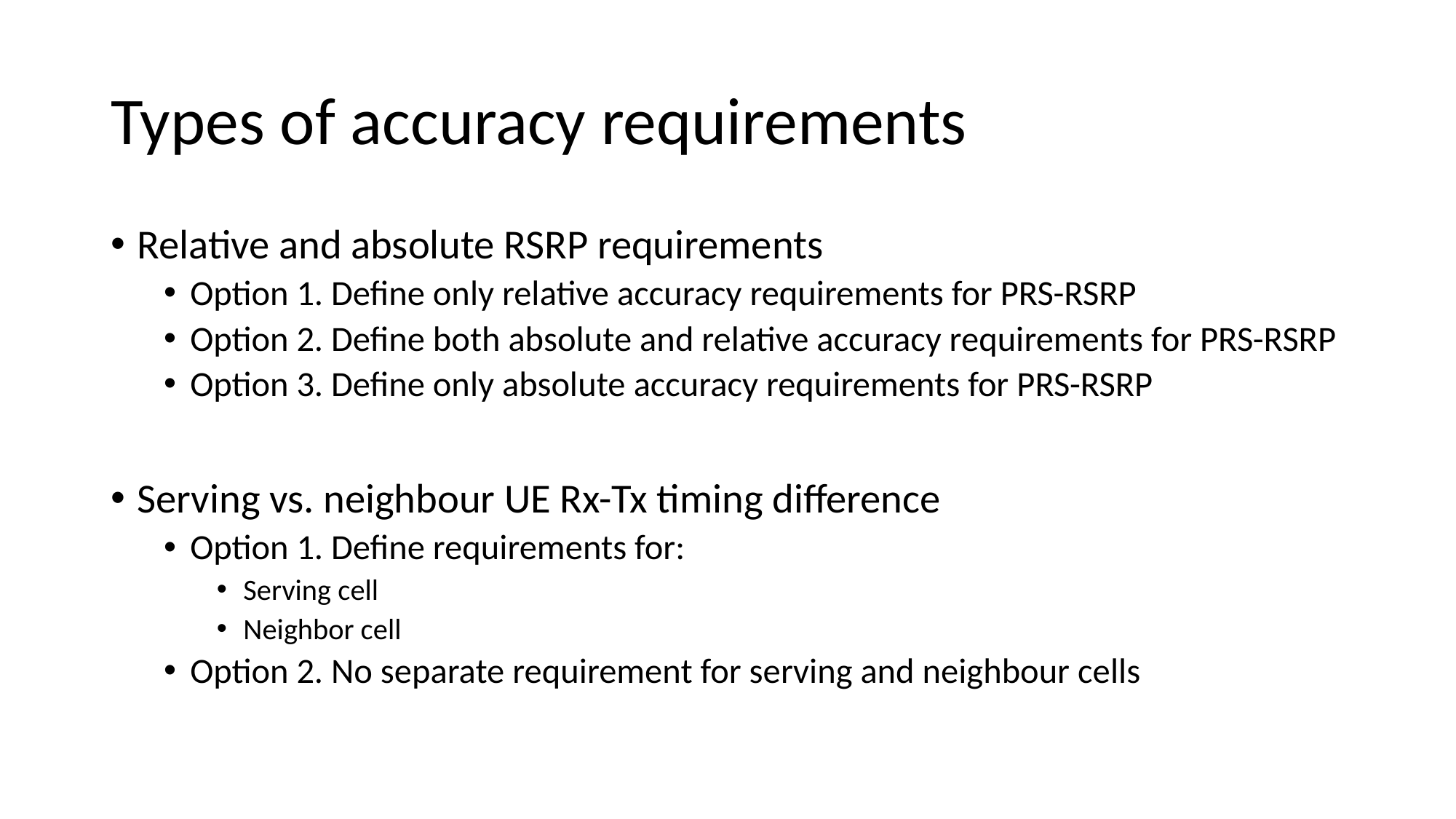

# Types of accuracy requirements
Relative and absolute RSRP requirements
Option 1. Define only relative accuracy requirements for PRS-RSRP
Option 2. Define both absolute and relative accuracy requirements for PRS-RSRP
Option 3. Define only absolute accuracy requirements for PRS-RSRP

Serving vs. neighbour UE Rx-Tx timing difference
Option 1. Define requirements for:
Serving cell
Neighbor cell
Option 2. No separate requirement for serving and neighbour cells